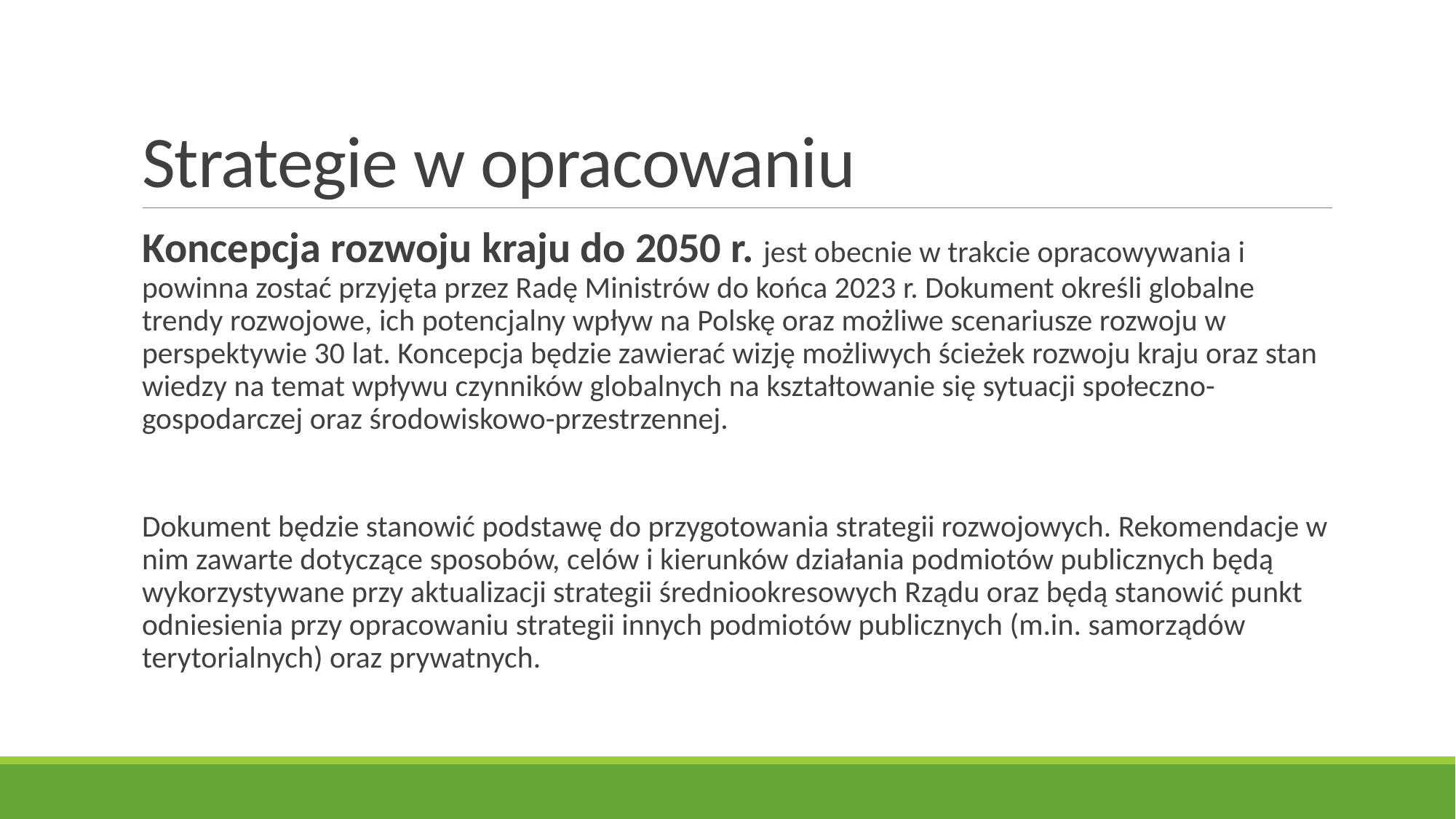

# Strategie w opracowaniu
Koncepcja rozwoju kraju do 2050 r. jest obecnie w trakcie opracowywania i powinna zostać przyjęta przez Radę Ministrów do końca 2023 r. Dokument określi globalne trendy rozwojowe, ich potencjalny wpływ na Polskę oraz możliwe scenariusze rozwoju w perspektywie 30 lat. Koncepcja będzie zawierać wizję możliwych ścieżek rozwoju kraju oraz stan wiedzy na temat wpływu czynników globalnych na kształtowanie się sytuacji społeczno-gospodarczej oraz środowiskowo-przestrzennej.

Dokument będzie stanowić podstawę do przygotowania strategii rozwojowych. Rekomendacje w nim zawarte dotyczące sposobów, celów i kierunków działania podmiotów publicznych będą wykorzystywane przy aktualizacji strategii średniookresowych Rządu oraz będą stanowić punkt odniesienia przy opracowaniu strategii innych podmiotów publicznych (m.in. samorządów terytorialnych) oraz prywatnych.